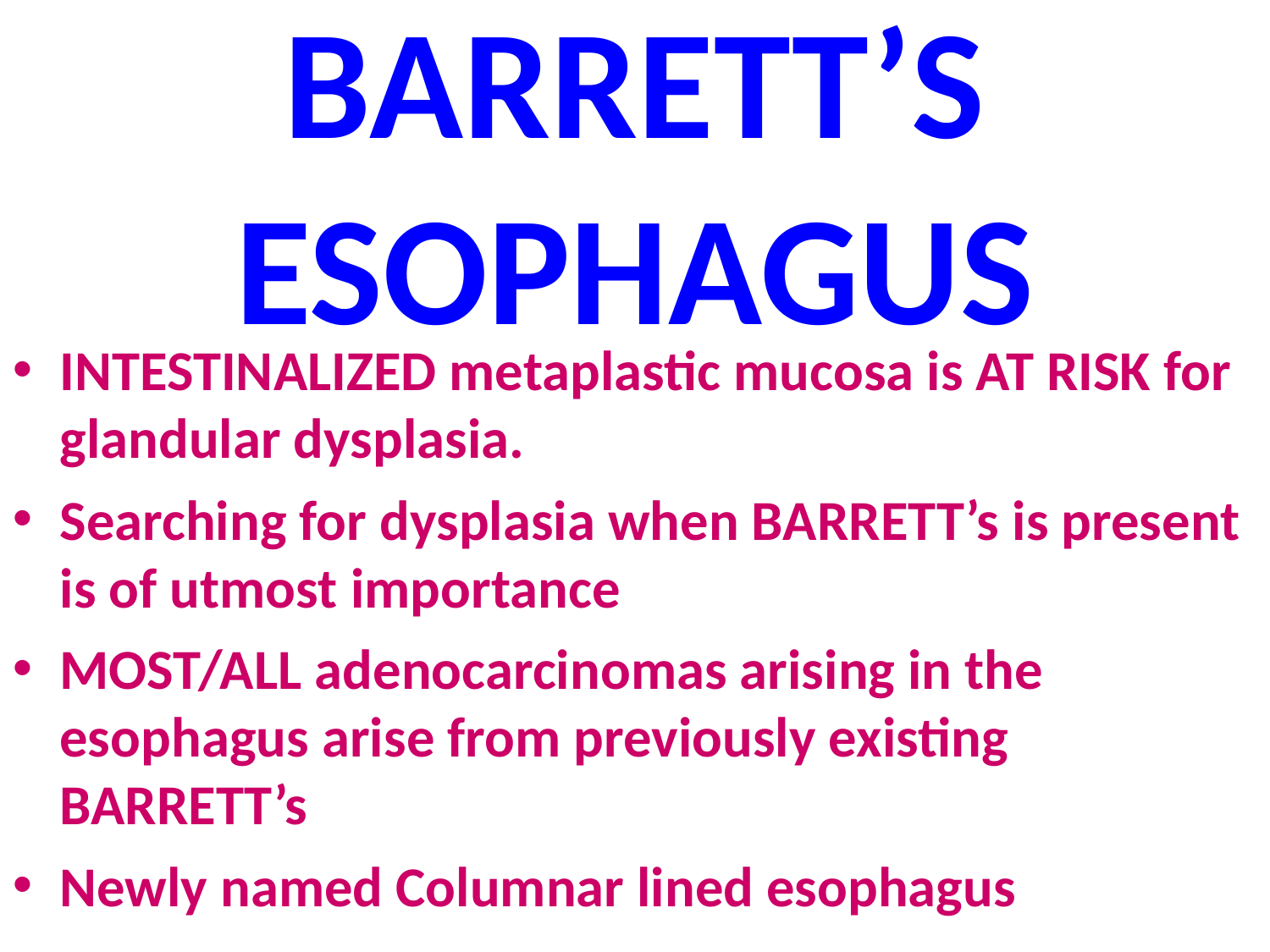

BARRETT’S ESOPHAGUS
INTESTINALIZED metaplastic mucosa is AT RISK for glandular dysplasia.
Searching for dysplasia when BARRETT’s is present is of utmost importance
MOST/ALL adenocarcinomas arising in the esophagus arise from previously existing BARRETT’s
Newly named Columnar lined esophagus